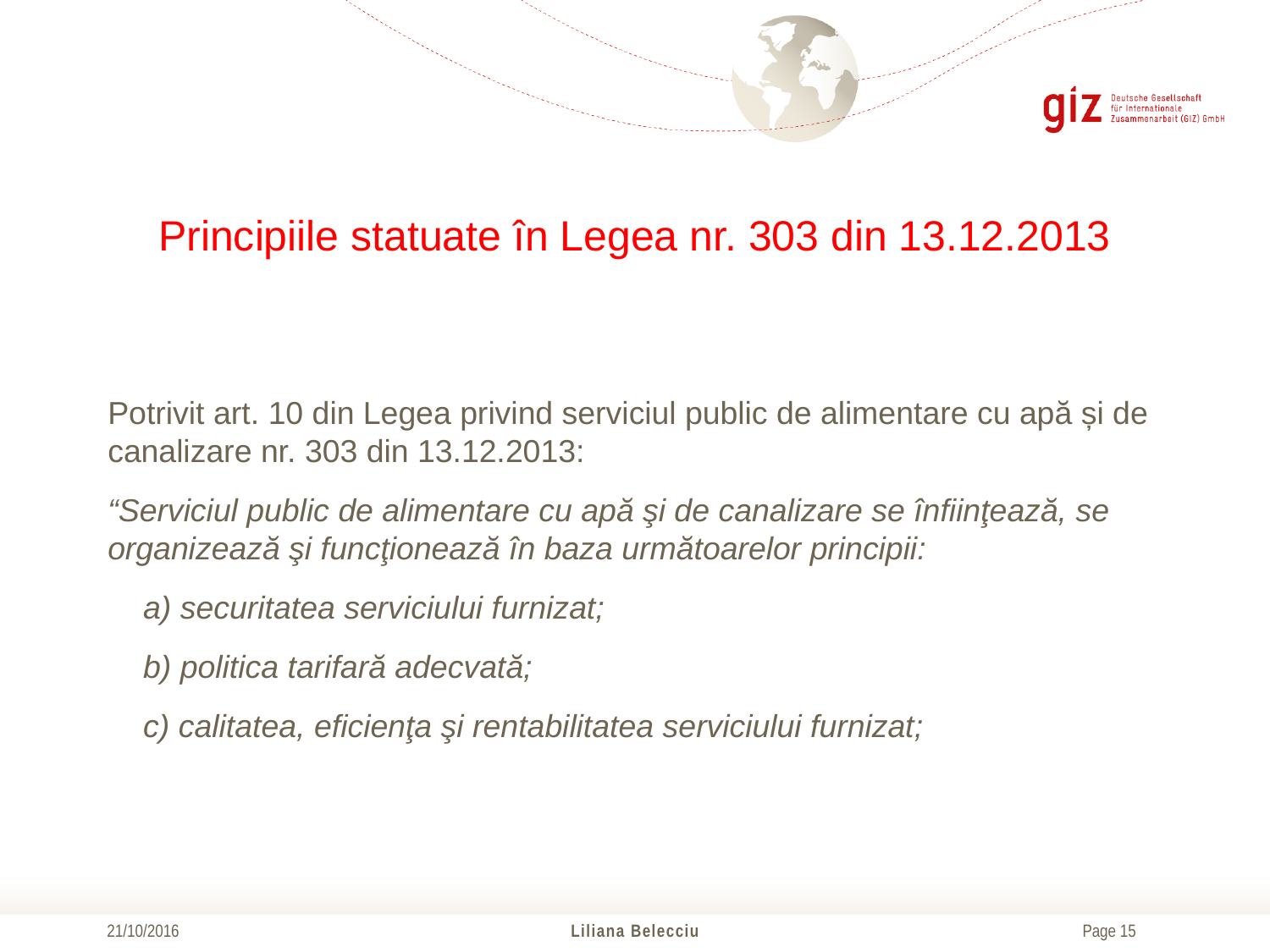

# Principiile statuate în Legea nr. 303 din 13.12.2013
Potrivit art. 10 din Legea privind serviciul public de alimentare cu apă și de canalizare nr. 303 din 13.12.2013:
“Serviciul public de alimentare cu apă şi de canalizare se înfiinţează, se organizează şi funcţionează în baza următoarelor principii:
    a) securitatea serviciului furnizat;
    b) politica tarifară adecvată;
    c) calitatea, eficienţa şi rentabilitatea serviciului furnizat;

21/10/2016
Liliana Belecciu